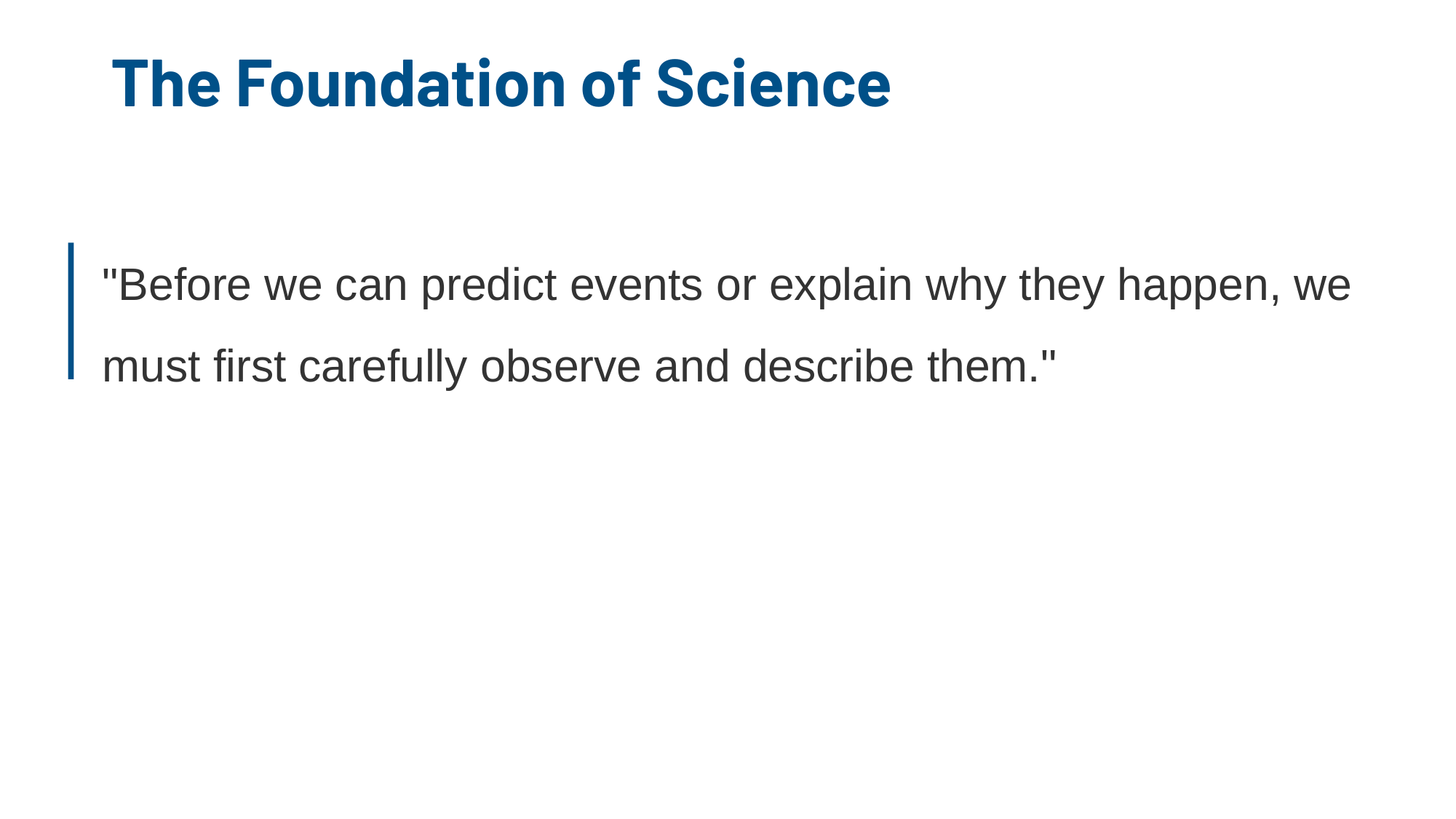

The Foundation of Science
"Before we can predict events or explain why they happen, we must first carefully observe and describe them."